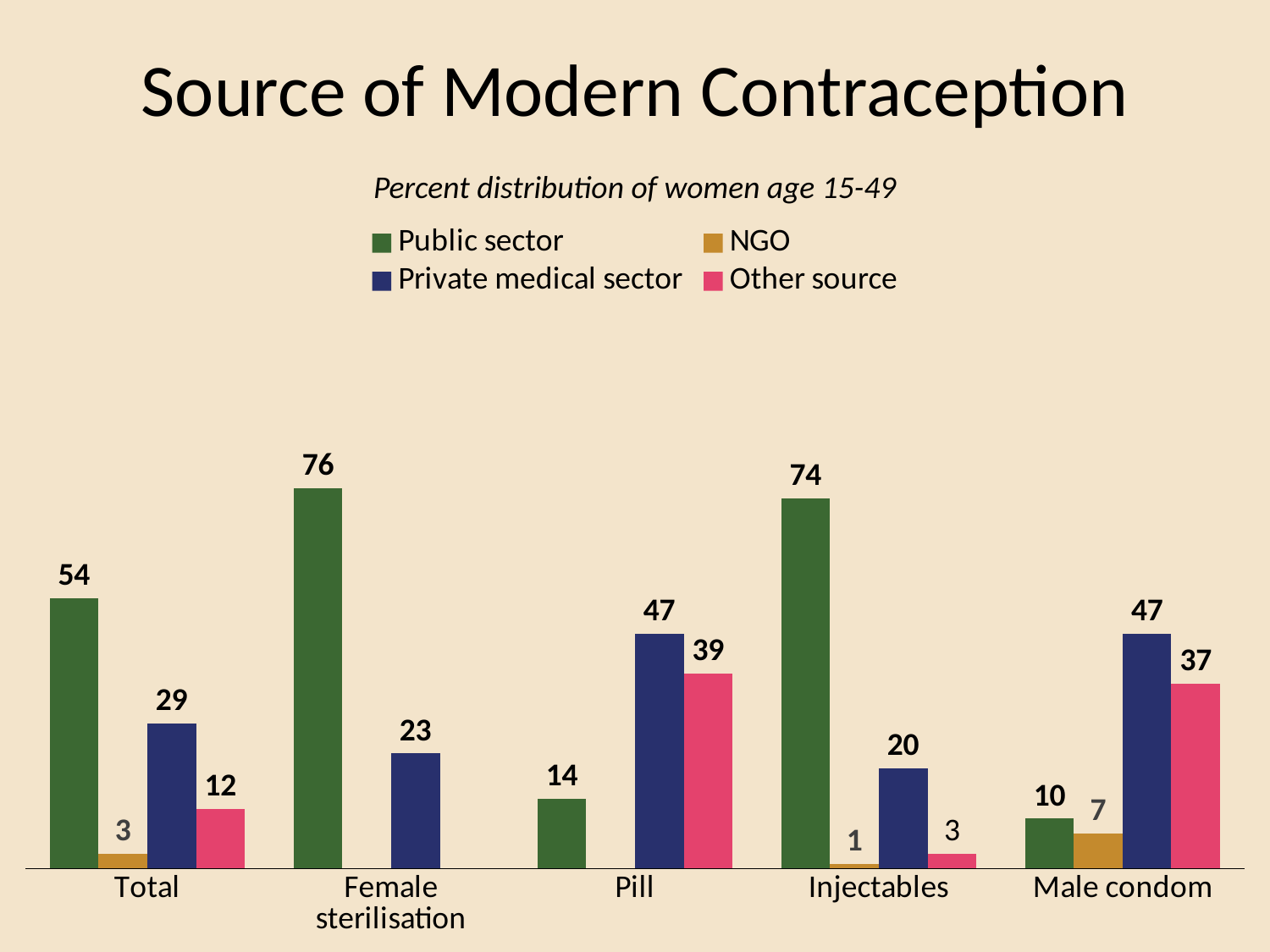

# Source of Modern Contraception
Percent distribution of women age 15-49

### Chart

| Category | Public sector | NGO | Private medical sector | Other source |
|---|---|---|---|---|
| Total | 54.0 | 3.0 | 29.0 | 12.0 |
| Female sterilisation | 76.0 | None | 23.0 | None |
| Pill | 14.0 | None | 47.0 | 39.0 |
| Injectables | 74.0 | 1.0 | 20.0 | 3.0 |
| Male condom | 10.0 | 7.0 | 47.0 | 37.0 |